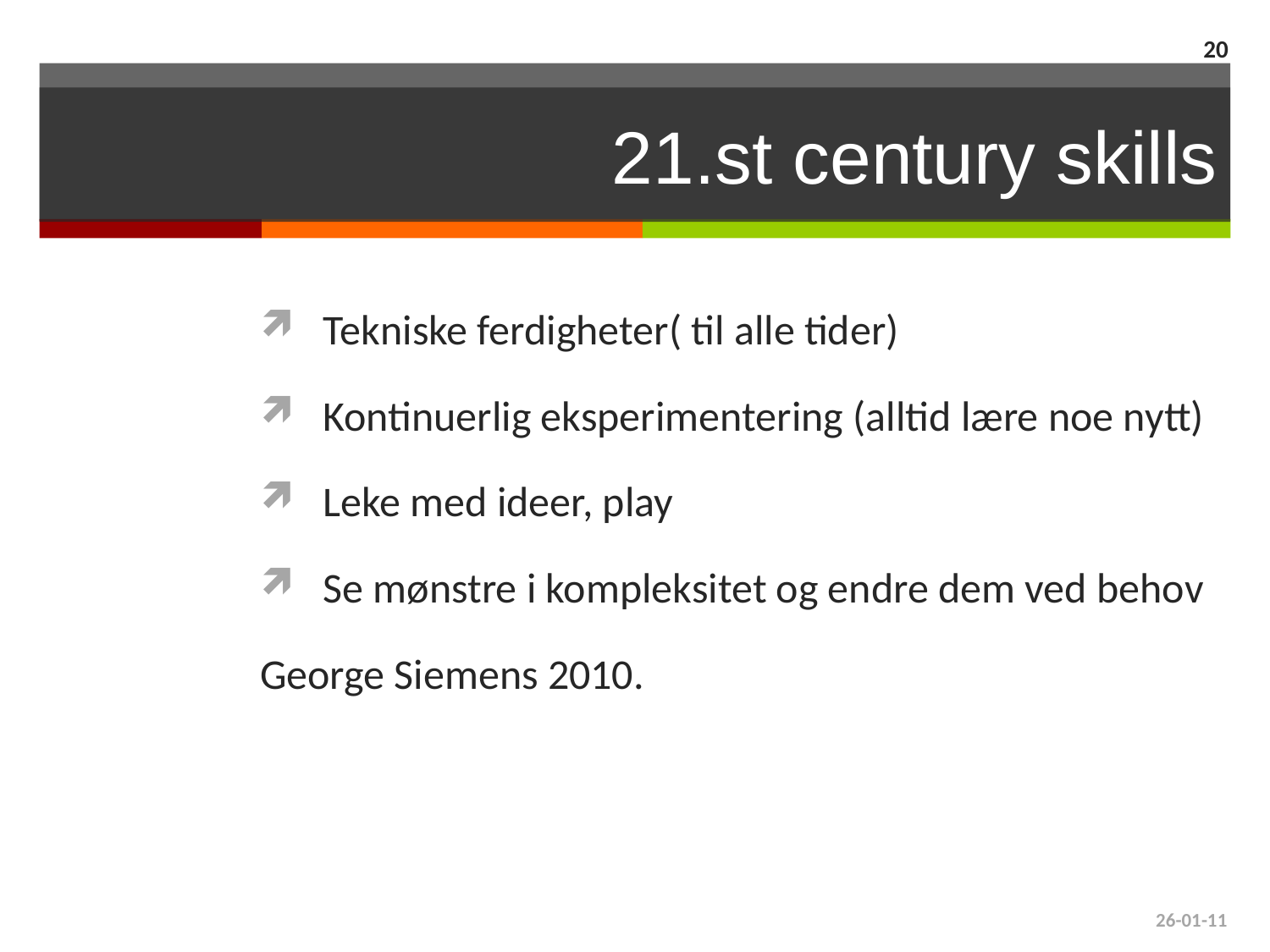

20
# 21.st century skills
Tekniske ferdigheter( til alle tider)
Kontinuerlig eksperimentering (alltid lære noe nytt)
Leke med ideer, play
Se mønstre i kompleksitet og endre dem ved behov
George Siemens 2010.
26-01-11